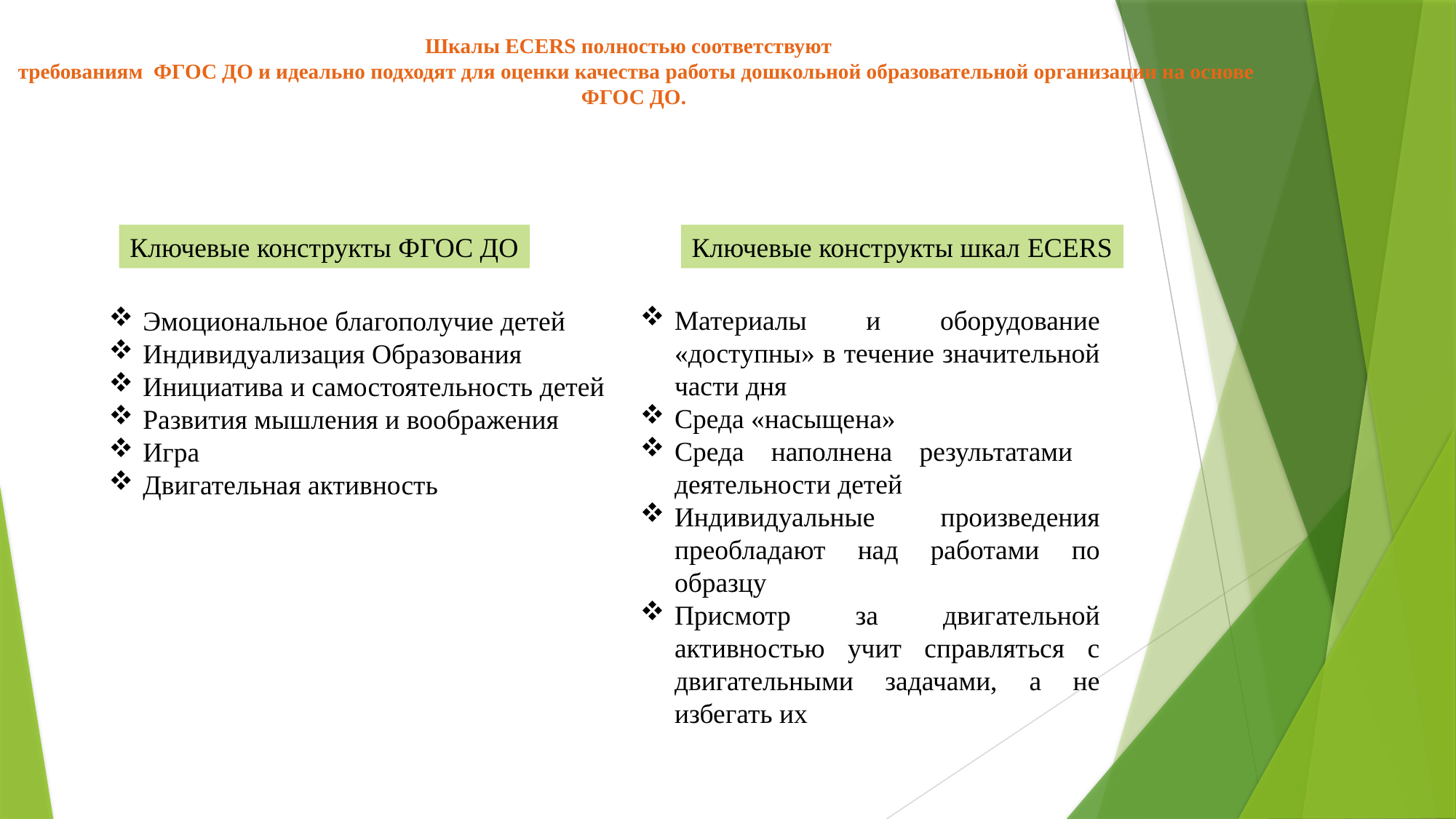

# Шкалы ECERS полностью соответствуют требованиям  ФГОС ДО и идеально подходят для оценки качества работы дошкольной образовательной организации на основе ФГОС ДО.
Ключевые конструкты ФГОС ДО
Ключевые конструкты шкал ECERS
Материалы и оборудование «доступны» в течение значительной части дня
Среда «насыщена»
Среда наполнена результатами
деятельности детей
Индивидуальные произведения преобладают над работами по образцу
Присмотр за двигательной активностью учит справляться с двигательными задачами, а не избегать их
Эмоциональное благополучие детей
Индивидуализация Образования
Инициатива и самостоятельность детей
Развития мышления и воображения
Игра
Двигательная активность